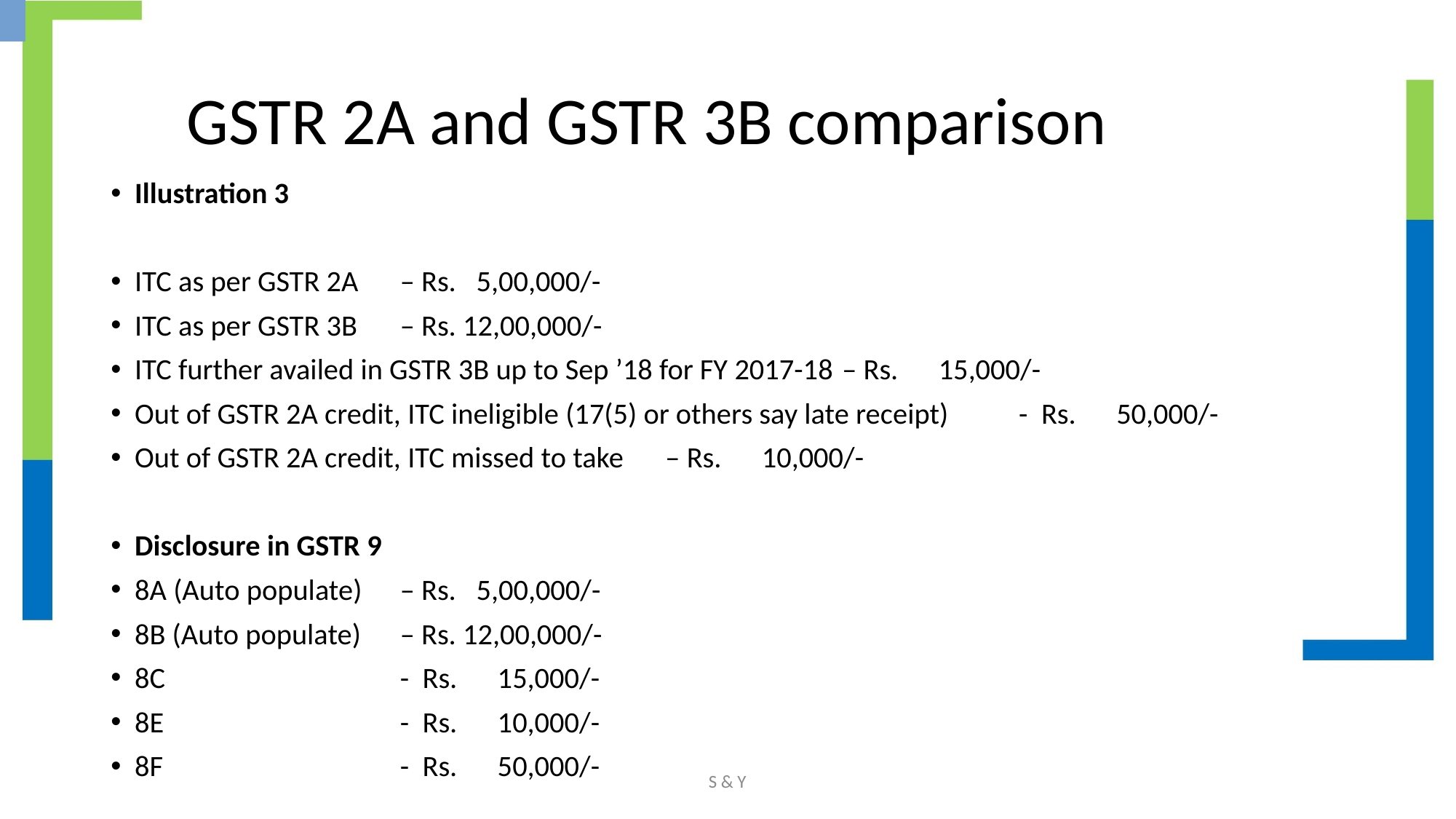

# GSTR 2A and GSTR 3B comparison
Illustration 3

ITC as per GSTR 2A 							– Rs.   5,00,000/-
ITC as per GSTR 3B 							– Rs. 12,00,000/-
ITC further availed in GSTR 3B up to Sep ’18 for FY 2017-18 		– Rs.      15,000/-
Out of GSTR 2A credit, ITC ineligible (17(5) or others say late receipt)	-  Rs.      50,000/-
Out of GSTR 2A credit, ITC missed to take 				– Rs.      10,000/-

Disclosure in GSTR 9
8A (Auto populate) 	– Rs.   5,00,000/-
8B (Auto populate) 	– Rs. 12,00,000/-
8C                                	-  Rs.      15,000/-
8E                                	-  Rs.      10,000/-
8F                                	-  Rs.      50,000/-
S & Y